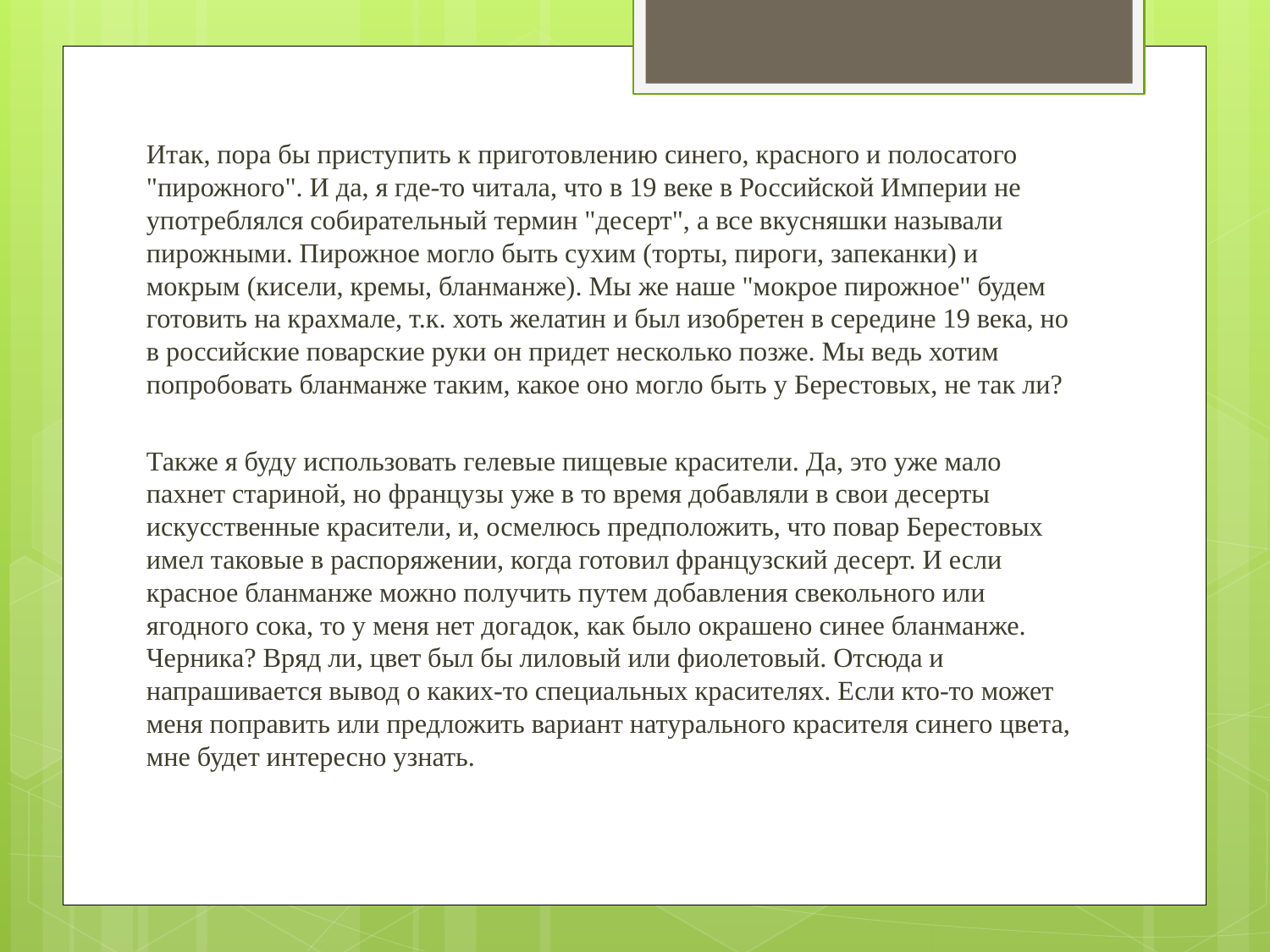

Итак, пора бы приступить к приготовлению синего, красного и полосатого "пирожного". И да, я где-то читала, что в 19 веке в Российской Империи не употреблялся собирательный термин "десерт", а все вкусняшки называли пирожными. Пирожное могло быть сухим (торты, пироги, запеканки) и мокрым (кисели, кремы, бланманже). Мы же наше "мокрое пирожное" будем готовить на крахмале, т.к. хоть желатин и был изобретен в середине 19 века, но в российские поварские руки он придет несколько позже. Мы ведь хотим попробовать бланманже таким, какое оно могло быть у Берестовых, не так ли?

Также я буду использовать гелевые пищевые красители. Да, это уже мало пахнет стариной, но французы уже в то время добавляли в свои десерты искусственные красители, и, осмелюсь предположить, что повар Берестовых имел таковые в распоряжении, когда готовил французский десерт. И если красное бланманже можно получить путем добавления свекольного или ягодного сока, то у меня нет догадок, как было окрашено синее бланманже. Черника? Вряд ли, цвет был бы лиловый или фиолетовый. Отсюда и напрашивается вывод о каких-то специальных красителях. Если кто-то может меня поправить или предложить вариант натурального красителя синего цвета, мне будет интересно узнать.